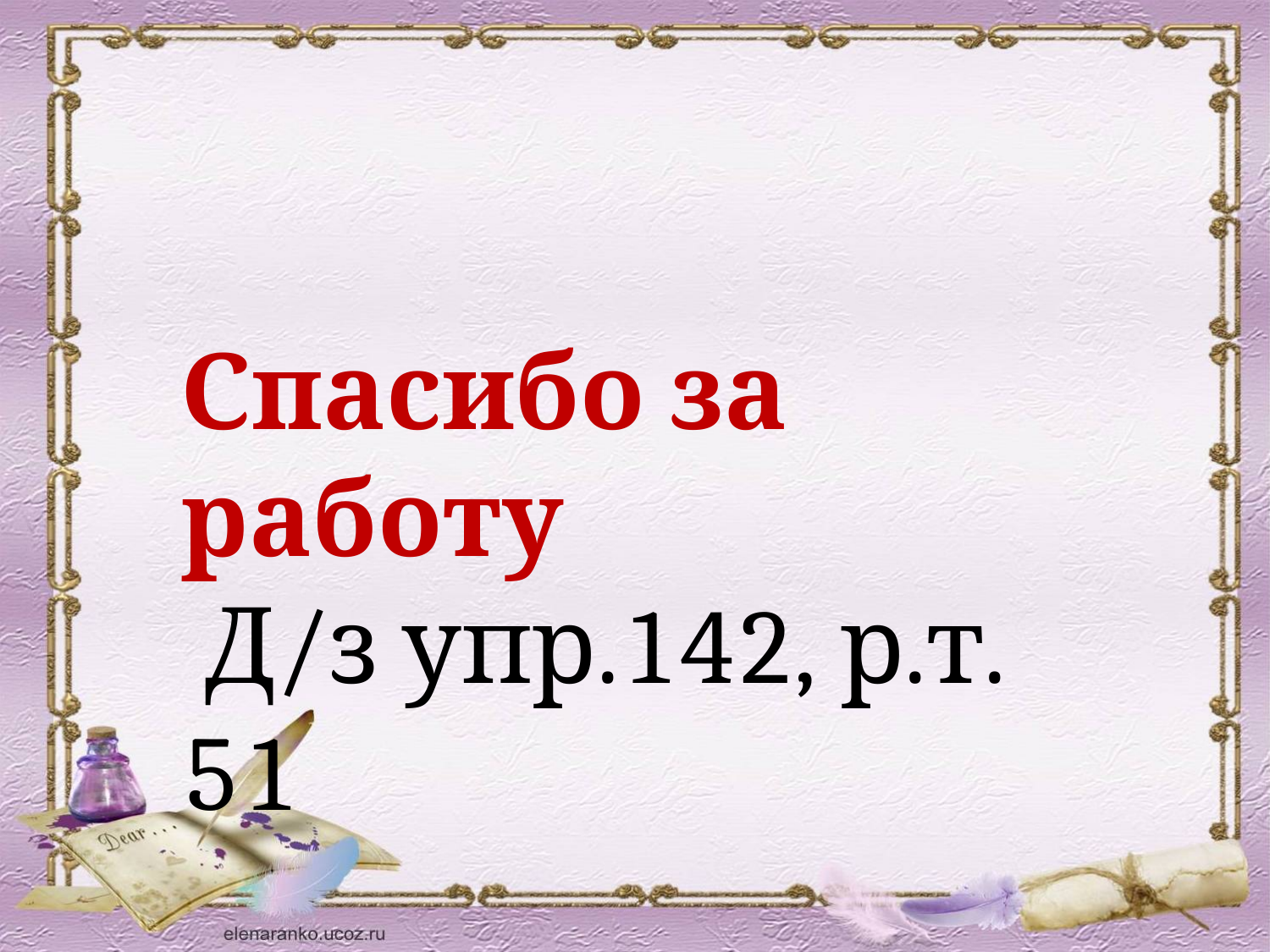

Спасибо за работу
 Д/з упр.142, р.т. 51